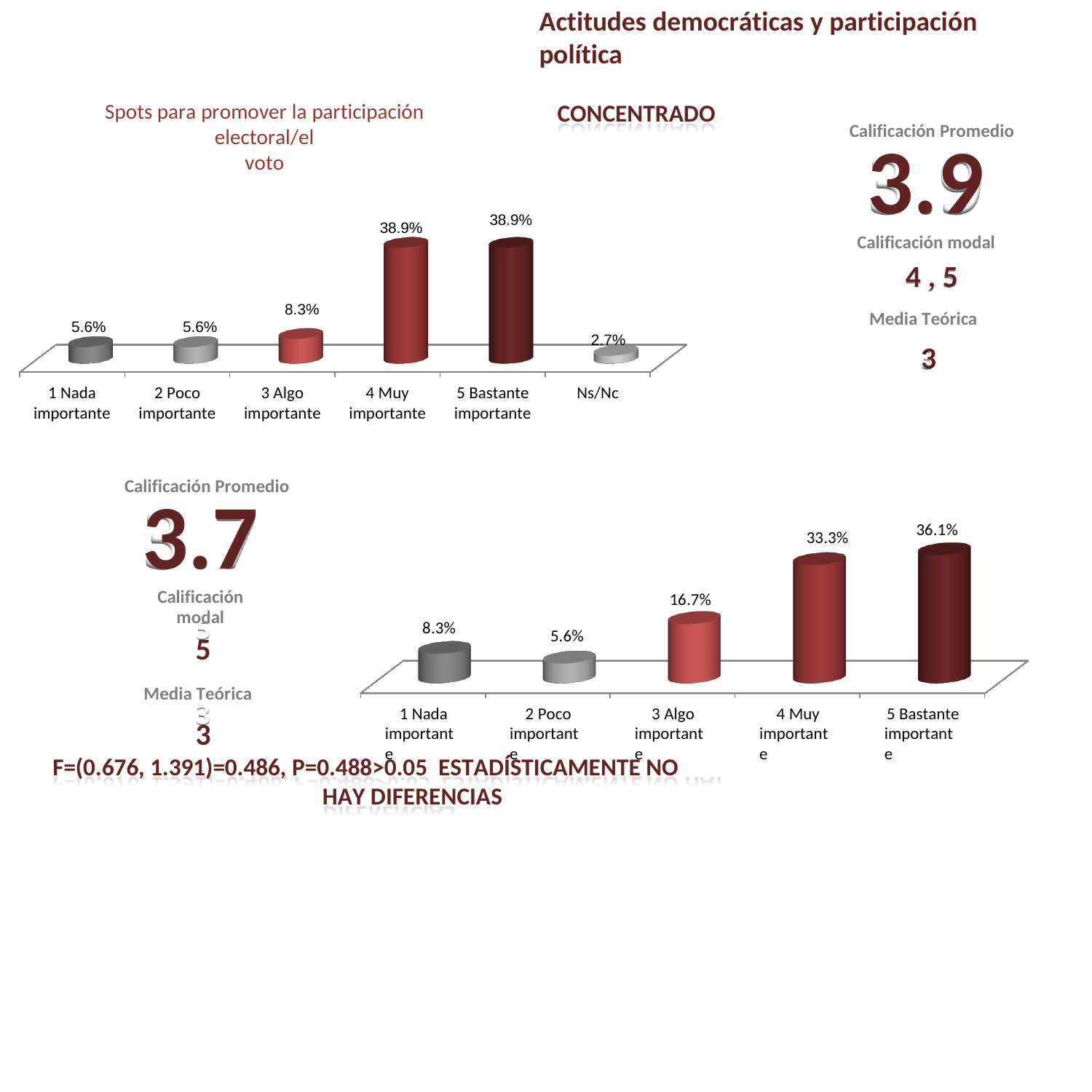

Actitudes democráticas y participación política
CONCENTRADO
Spots para promover la participación electoral/el
voto

Calificación Promedio
3.9
Calificación modal
4 , 5

Media Teórica

3

38.9%
38.9%

8.3%
5.6%
5.6%
2.7%

1 Nada
importante
2 Poco
importante
3 Algo
importante
4 Muy
importante
5 Bastante
importante
Ns/Nc

Calificación Promedio
3.7
Calificación modal
5

Media Teórica

3

36.1%
33.3%
16.7%

8.3%
5.6%

1 Nada importante
2 Poco importante
3 Algo importante
4 Muy importante
5 Bastante importante
F=(0.676, 1.391)=0.486, P=0.488>0.05  ESTADÍSTICAMENTE NO HAY DIFERENCIAS